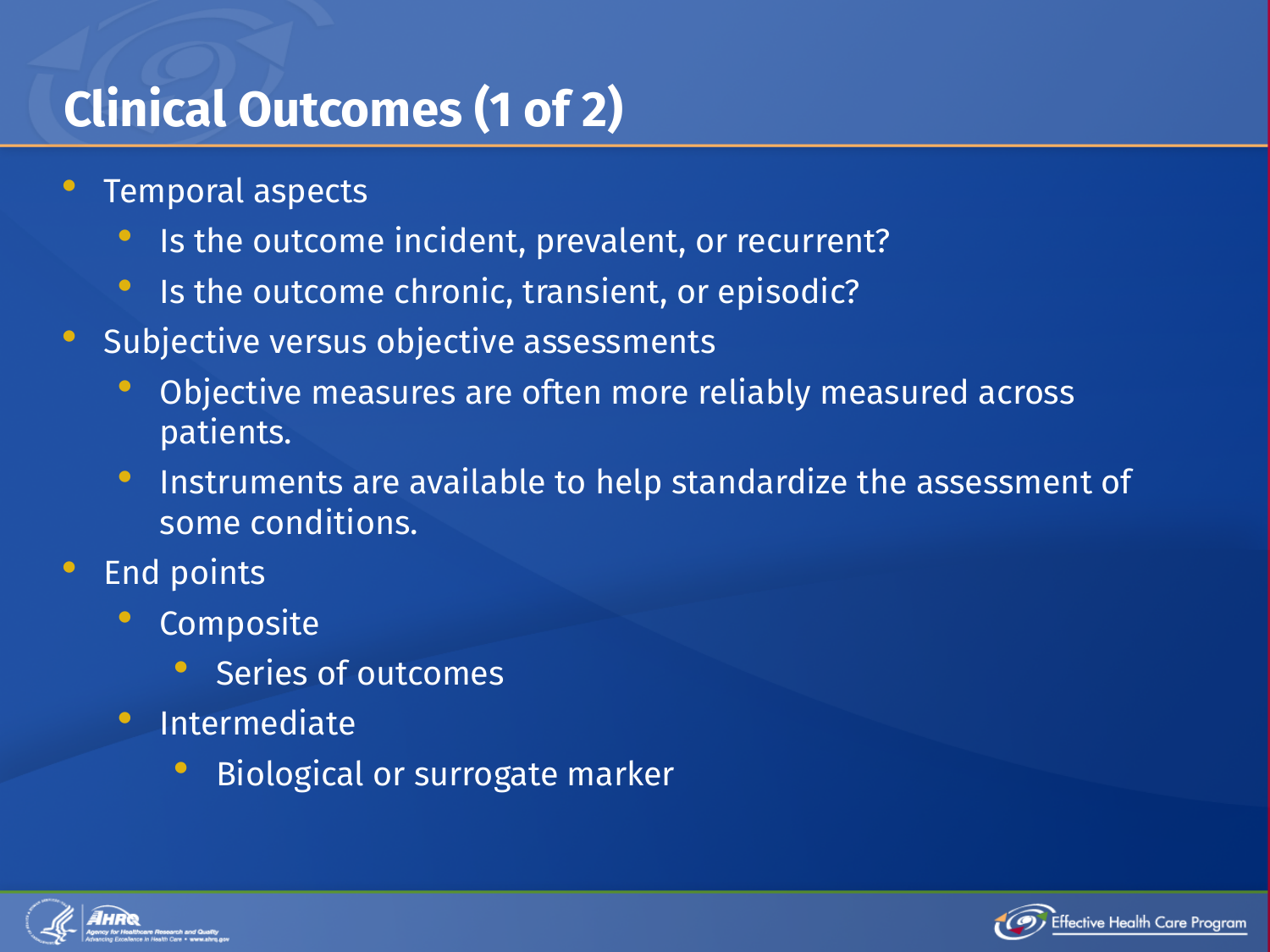

# Clinical Outcomes (1 of 2)
Temporal aspects
Is the outcome incident, prevalent, or recurrent?
Is the outcome chronic, transient, or episodic?
Subjective versus objective assessments
Objective measures are often more reliably measured across patients.
Instruments are available to help standardize the assessment of some conditions.
End points
Composite
Series of outcomes
Intermediate
Biological or surrogate marker